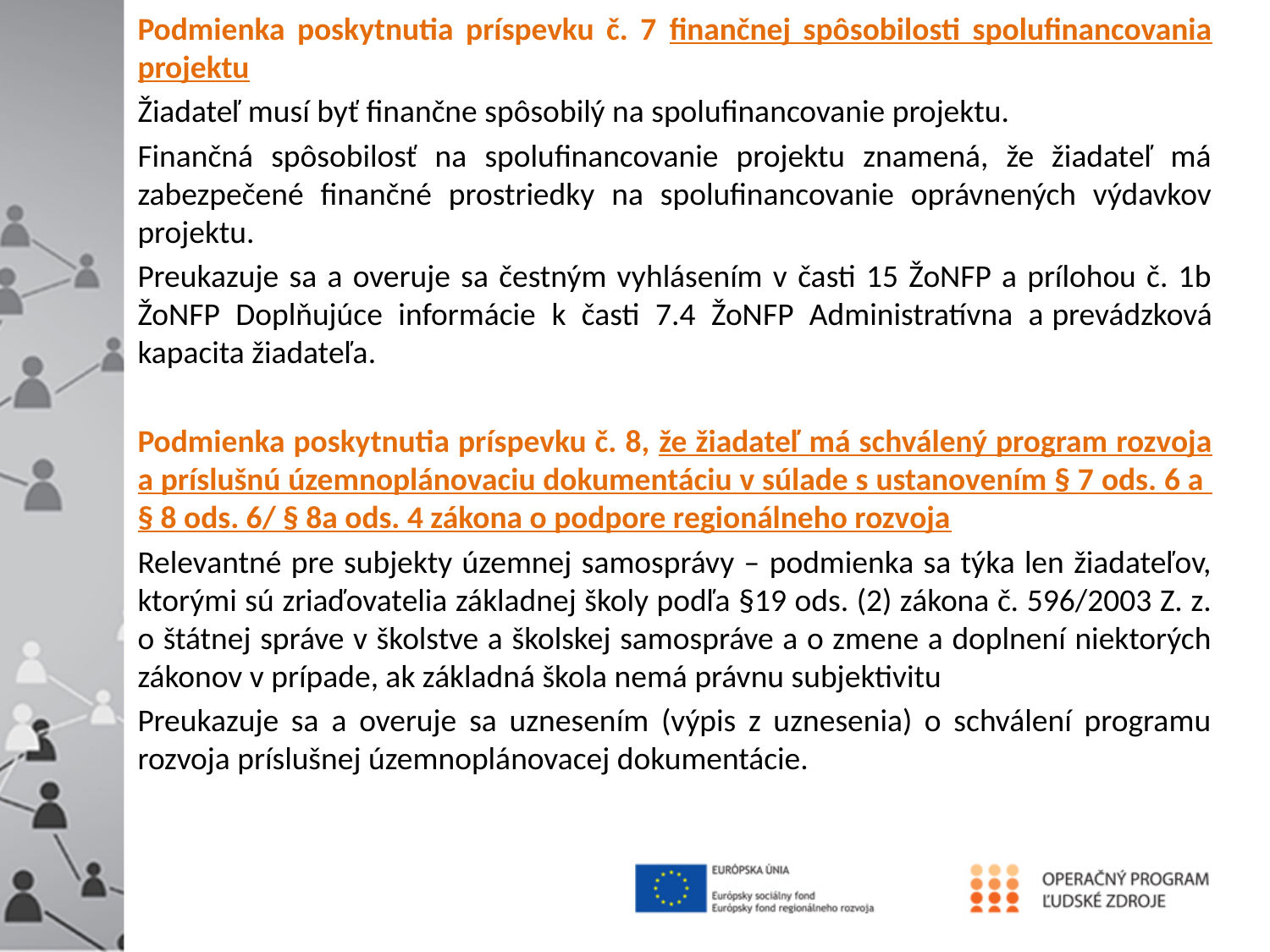

Podmienka poskytnutia príspevku č. 7 finančnej spôsobilosti spolufinancovania projektu
Žiadateľ musí byť finančne spôsobilý na spolufinancovanie projektu.
Finančná spôsobilosť na spolufinancovanie projektu znamená, že žiadateľ má zabezpečené finančné prostriedky na spolufinancovanie oprávnených výdavkov projektu.
Preukazuje sa a overuje sa čestným vyhlásením v časti 15 ŽoNFP a prílohou č. 1b ŽoNFP Doplňujúce informácie k časti 7.4 ŽoNFP Administratívna a prevádzková kapacita žiadateľa.

Podmienka poskytnutia príspevku č. 8, že žiadateľ má schválený program rozvoja a príslušnú územnoplánovaciu dokumentáciu v súlade s ustanovením § 7 ods. 6 a  § 8 ods. 6/ § 8a ods. 4 zákona o podpore regionálneho rozvoja
Relevantné pre subjekty územnej samosprávy – podmienka sa týka len žiadateľov, ktorými sú zriaďovatelia základnej školy podľa §19 ods. (2) zákona č. 596/2003 Z. z. o štátnej správe v školstve a školskej samospráve a o zmene a doplnení niektorých zákonov v prípade, ak základná škola nemá právnu subjektivitu
Preukazuje sa a overuje sa uznesením (výpis z uznesenia) o schválení programu rozvoja príslušnej územnoplánovacej dokumentácie.